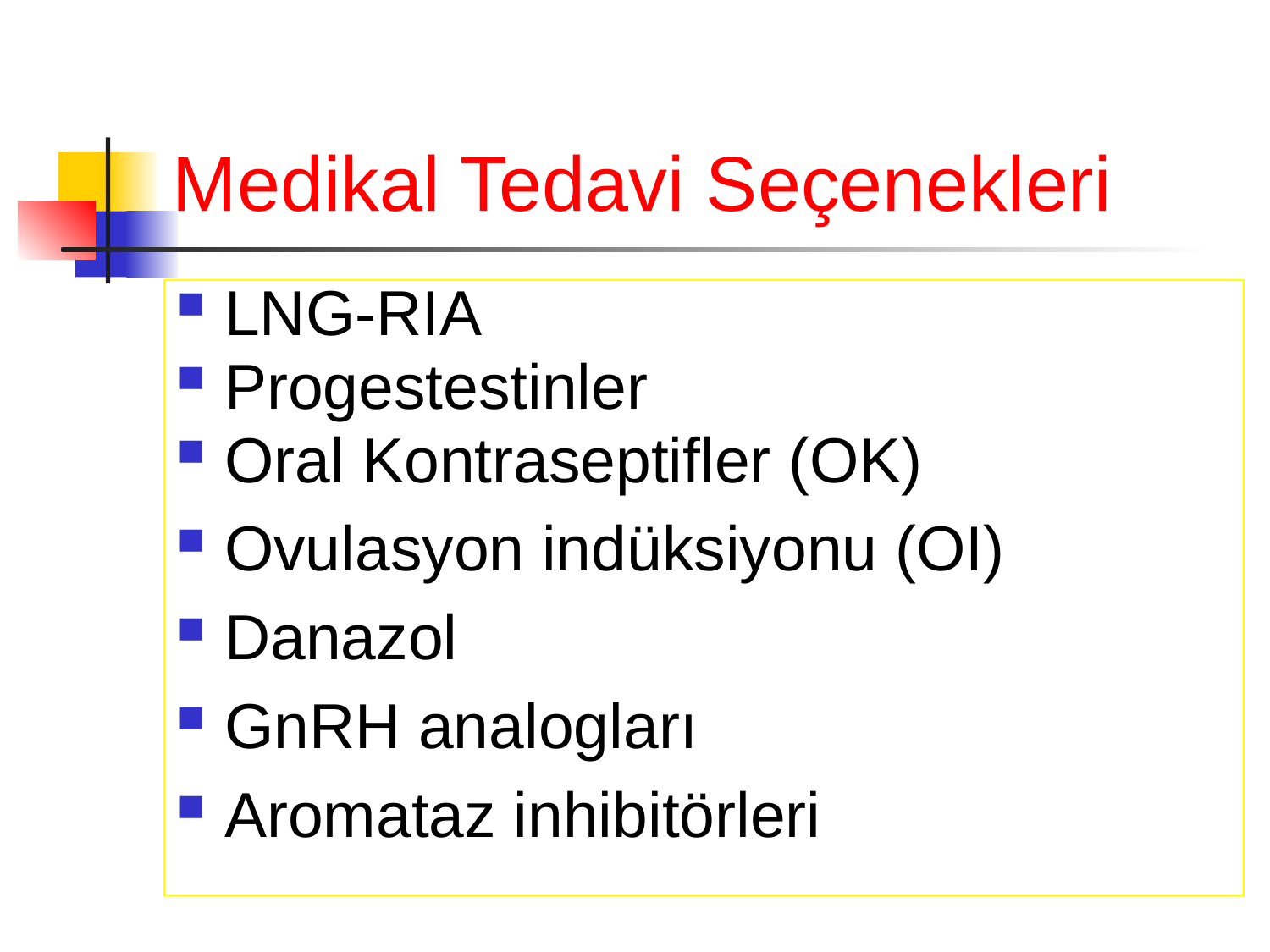

# Medikal Tedavi Seçenekleri
LNG-RIA
Progestestinler
Oral Kontraseptifler (OK)
Ovulasyon indüksiyonu (OI)
Danazol
GnRH analogları
Aromataz inhibitörleri